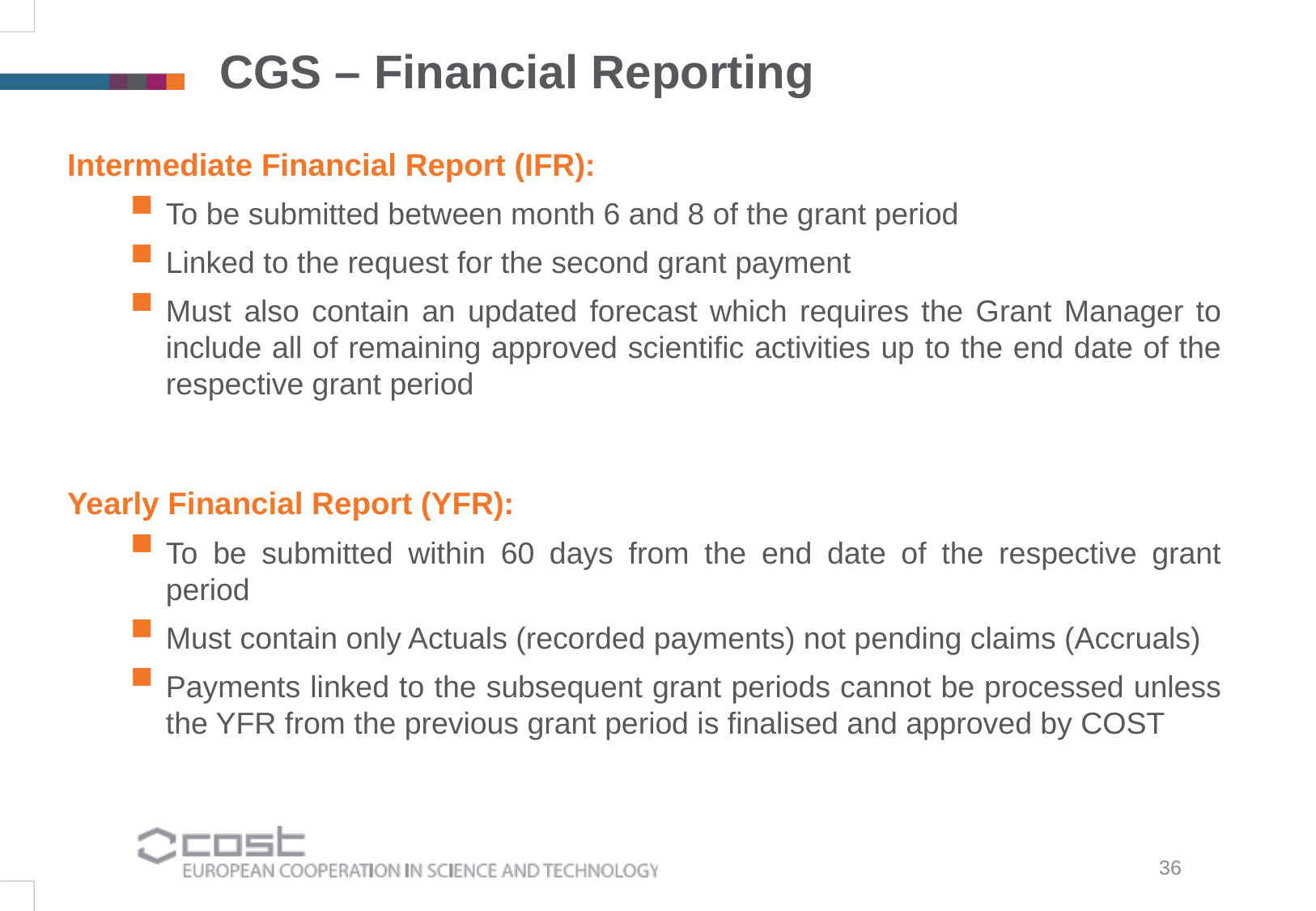

CGS – Financial Reporting
Intermediate Financial Report (IFR):
To be submitted between month 6 and 8 of the grant period
Linked to the request for the second grant payment
Must also contain an updated forecast which requires the Grant Manager to include all of remaining approved scientific activities up to the end date of the respective grant period

Yearly Financial Report (YFR):
To be submitted within 60 days from the end date of the respective grant period
Must contain only Actuals (recorded payments) not pending claims (Accruals)
Payments linked to the subsequent grant periods cannot be processed unless the YFR from the previous grant period is finalised and approved by COST

36